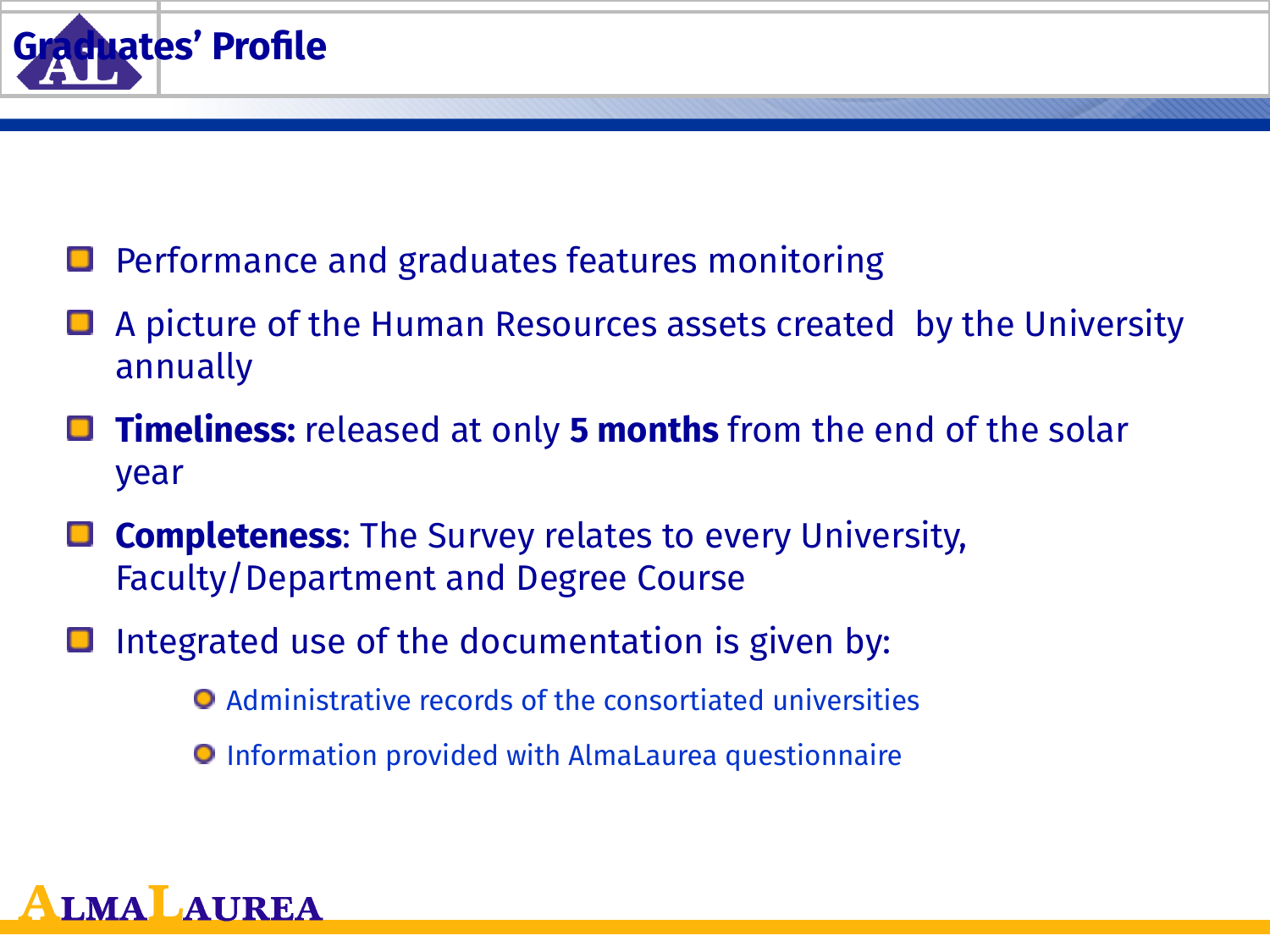

# Graduates’ Profile
Performance and graduates features monitoring
A picture of the Human Resources assets created  by the University annually
Timeliness: released at only 5 months from the end of the solar year
Completeness: The Survey relates to every University, Faculty/Department and Degree Course
Integrated use of the documentation is given by:
Administrative records of the consortiated universities
Information provided with AlmaLaurea questionnaire